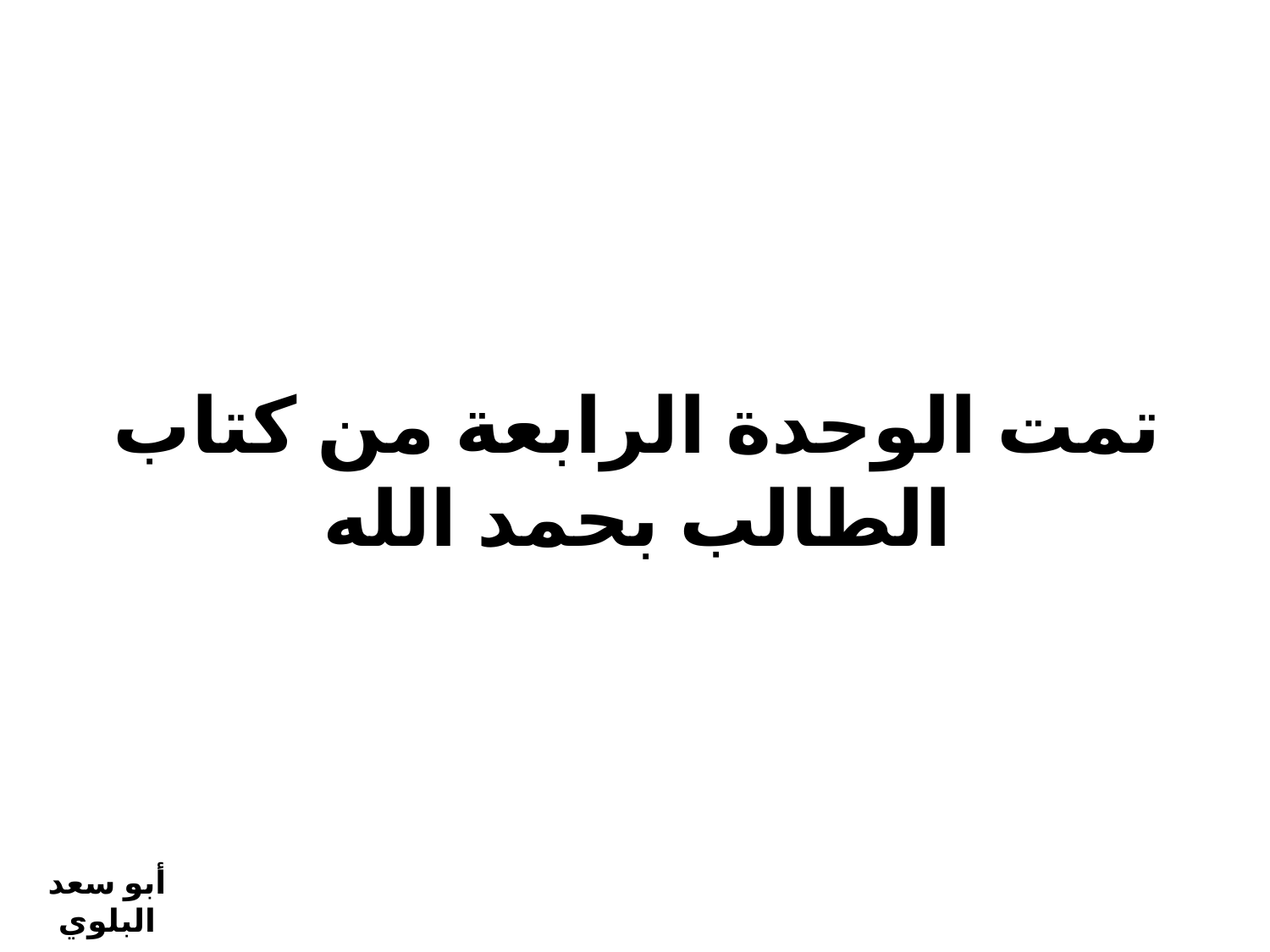

تمت الوحدة الرابعة من كتاب الطالب بحمد الله
أبو سعد البلوي